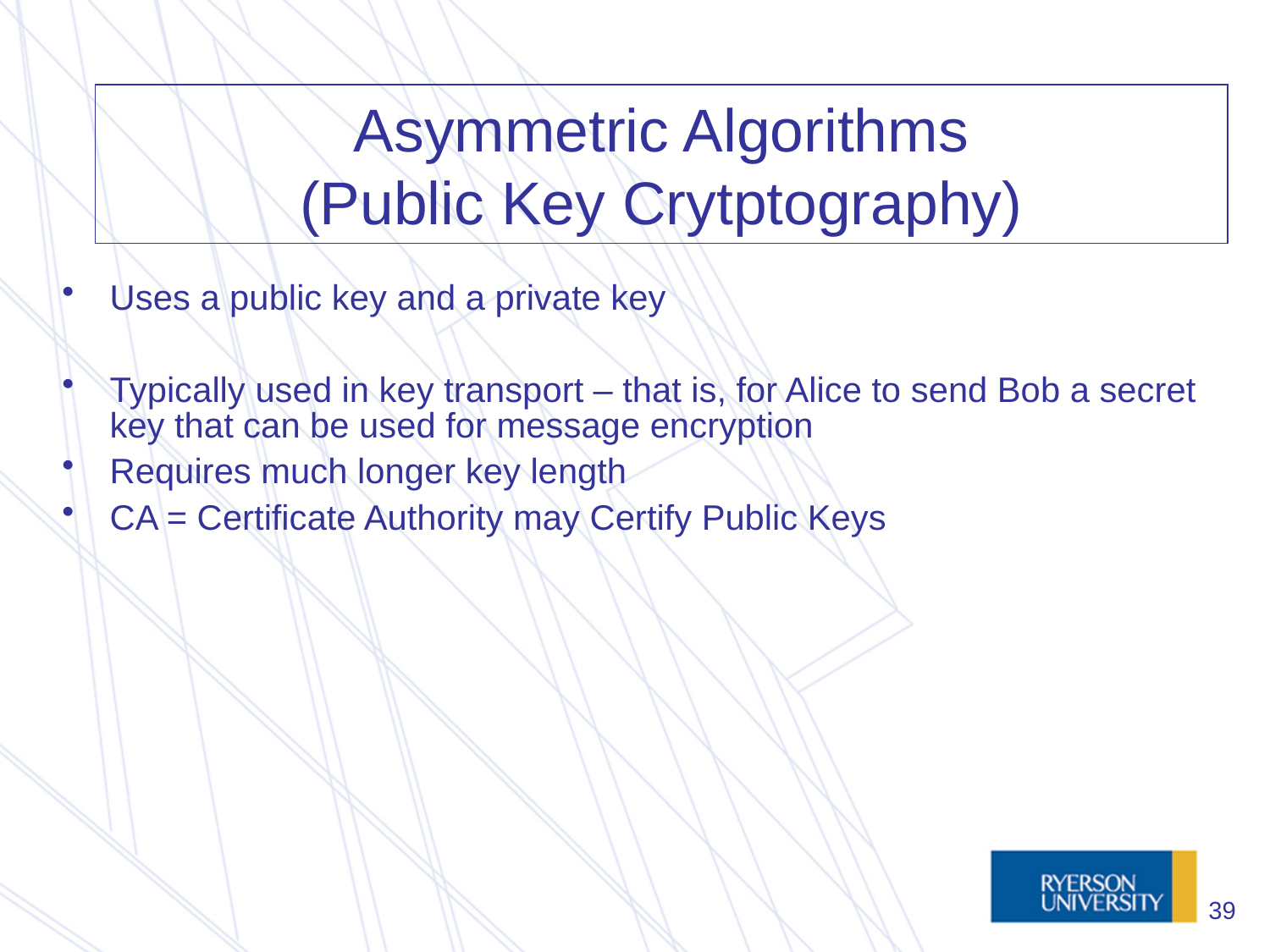

# Asymmetric Algorithms (Public Key Crytptography)
Uses a public key and a private key

Typically used in key transport – that is, for Alice to send Bob a secret key that can be used for message encryption
Requires much longer key length
CA = Certificate Authority may Certify Public Keys

39